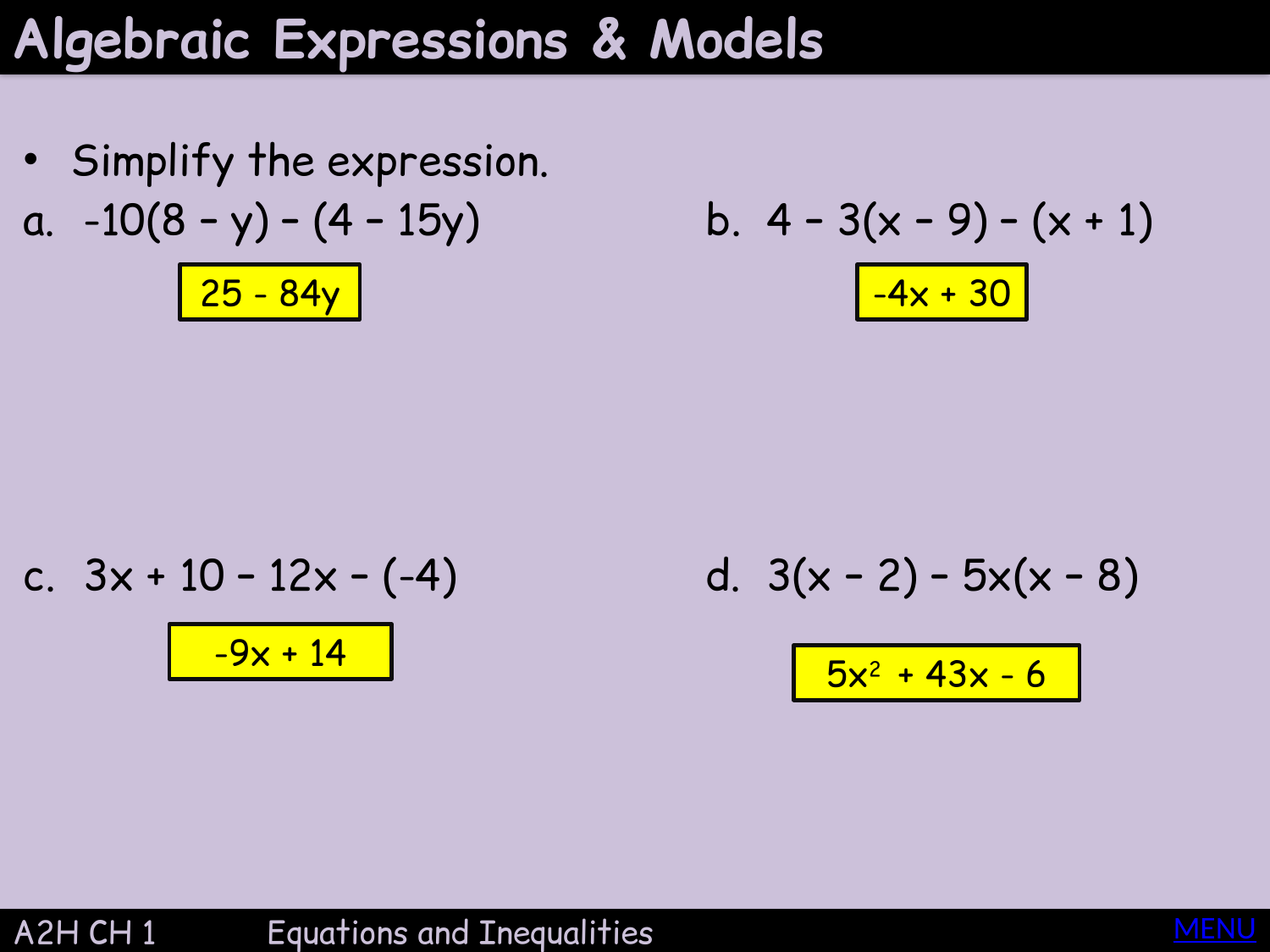

Algebraic Expressions & Models
Simplify the expression.
a.	 -10(8 – y) – (4 – 15y)		b.  4 – 3(x – 9) – (x + 1)

c.	 3x + 10 – 12x – (-4)	 	d.  3(x – 2) – 5x(x – 8)

25 - 84y
-4x + 30
-9x + 14
5x2  + 43x - 6
MENU
A2H CH 1 	Equations and Inequalities